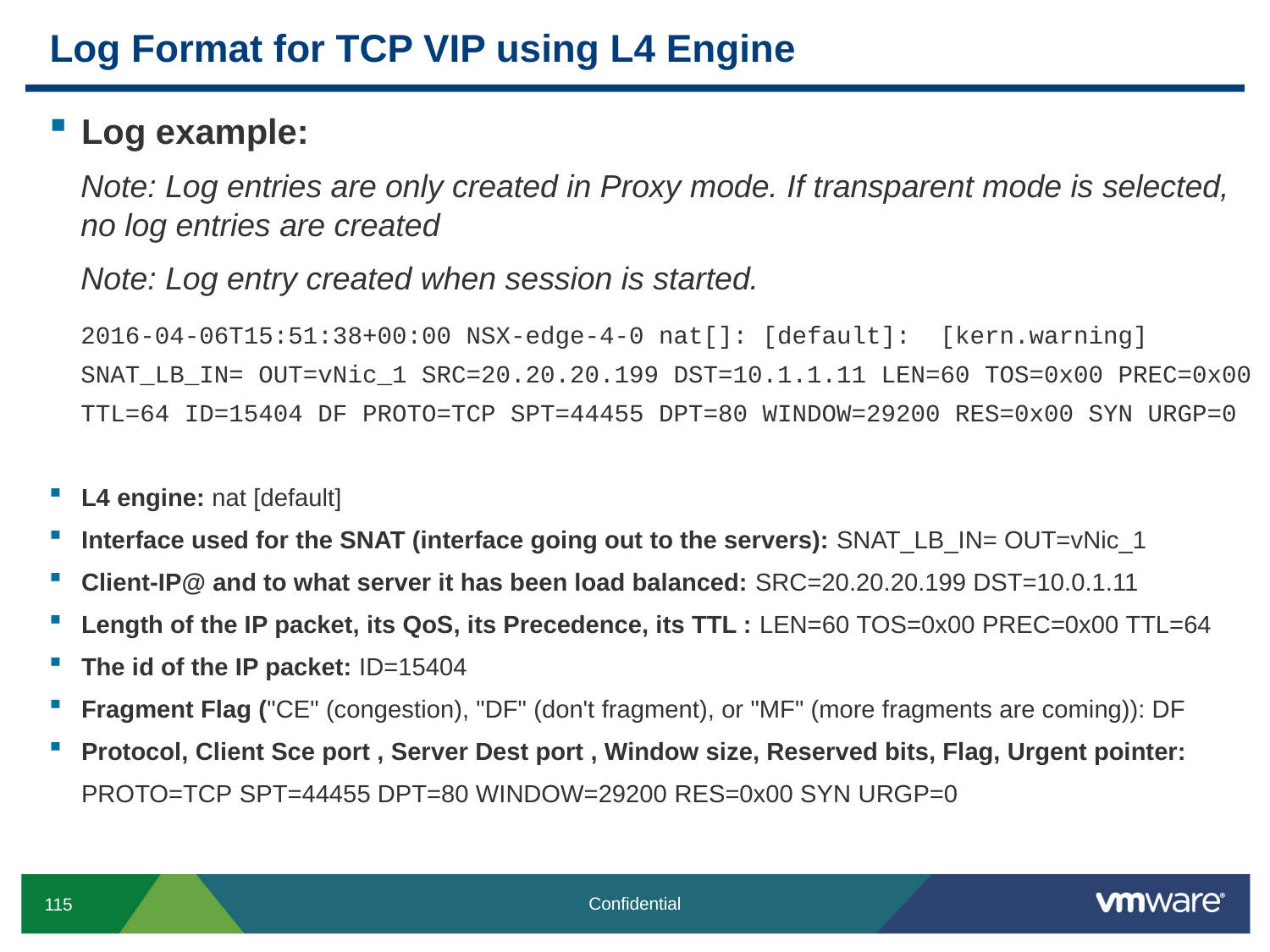

# Log Format for TCP VIP using L4 Engine
Log example:
Note: Log entries are only created in Proxy mode. If transparent mode is selected, no log entries are created
Note: Log entry created when session is started.
2016-04-06T15:51:38+00:00 NSX-edge-4-0 nat[]: [default]:  [kern.warning] SNAT_LB_IN= OUT=vNic_1 SRC=20.20.20.199 DST=10.1.1.11 LEN=60 TOS=0x00 PREC=0x00 TTL=64 ID=15404 DF PROTO=TCP SPT=44455 DPT=80 WINDOW=29200 RES=0x00 SYN URGP=0

L4 engine: nat [default]
Interface used for the SNAT (interface going out to the servers): SNAT_LB_IN= OUT=vNic_1
Client-IP@ and to what server it has been load balanced: SRC=20.20.20.199 DST=10.0.1.11
Length of the IP packet, its QoS, its Precedence, its TTL : LEN=60 TOS=0x00 PREC=0x00 TTL=64
The id of the IP packet: ID=15404
Fragment Flag ("CE" (congestion), "DF" (don't fragment), or "MF" (more fragments are coming)): DF
Protocol, Client Sce port , Server Dest port , Window size, Reserved bits, Flag, Urgent pointer: PROTO=TCP SPT=44455 DPT=80 WINDOW=29200 RES=0x00 SYN URGP=0